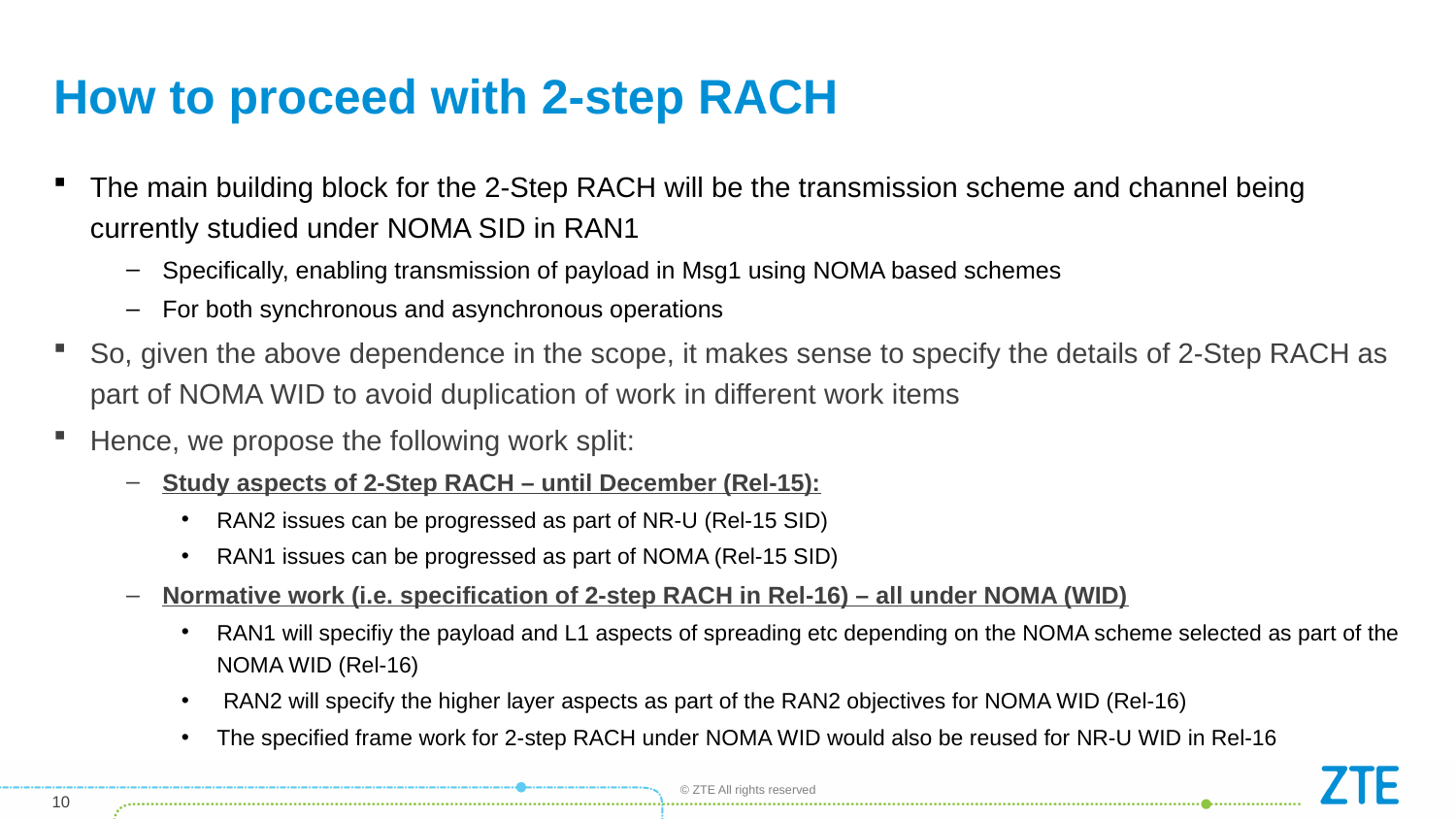

# How to proceed with 2-step RACH
The main building block for the 2-Step RACH will be the transmission scheme and channel being currently studied under NOMA SID in RAN1
Specifically, enabling transmission of payload in Msg1 using NOMA based schemes
For both synchronous and asynchronous operations
So, given the above dependence in the scope, it makes sense to specify the details of 2-Step RACH as part of NOMA WID to avoid duplication of work in different work items
Hence, we propose the following work split:
Study aspects of 2-Step RACH – until December (Rel-15):
RAN2 issues can be progressed as part of NR-U (Rel-15 SID)
RAN1 issues can be progressed as part of NOMA (Rel-15 SID)
Normative work (i.e. specification of 2-step RACH in Rel-16) – all under NOMA (WID)
RAN1 will specifiy the payload and L1 aspects of spreading etc depending on the NOMA scheme selected as part of the NOMA WID (Rel-16)
 RAN2 will specify the higher layer aspects as part of the RAN2 objectives for NOMA WID (Rel-16)
The specified frame work for 2-step RACH under NOMA WID would also be reused for NR-U WID in Rel-16